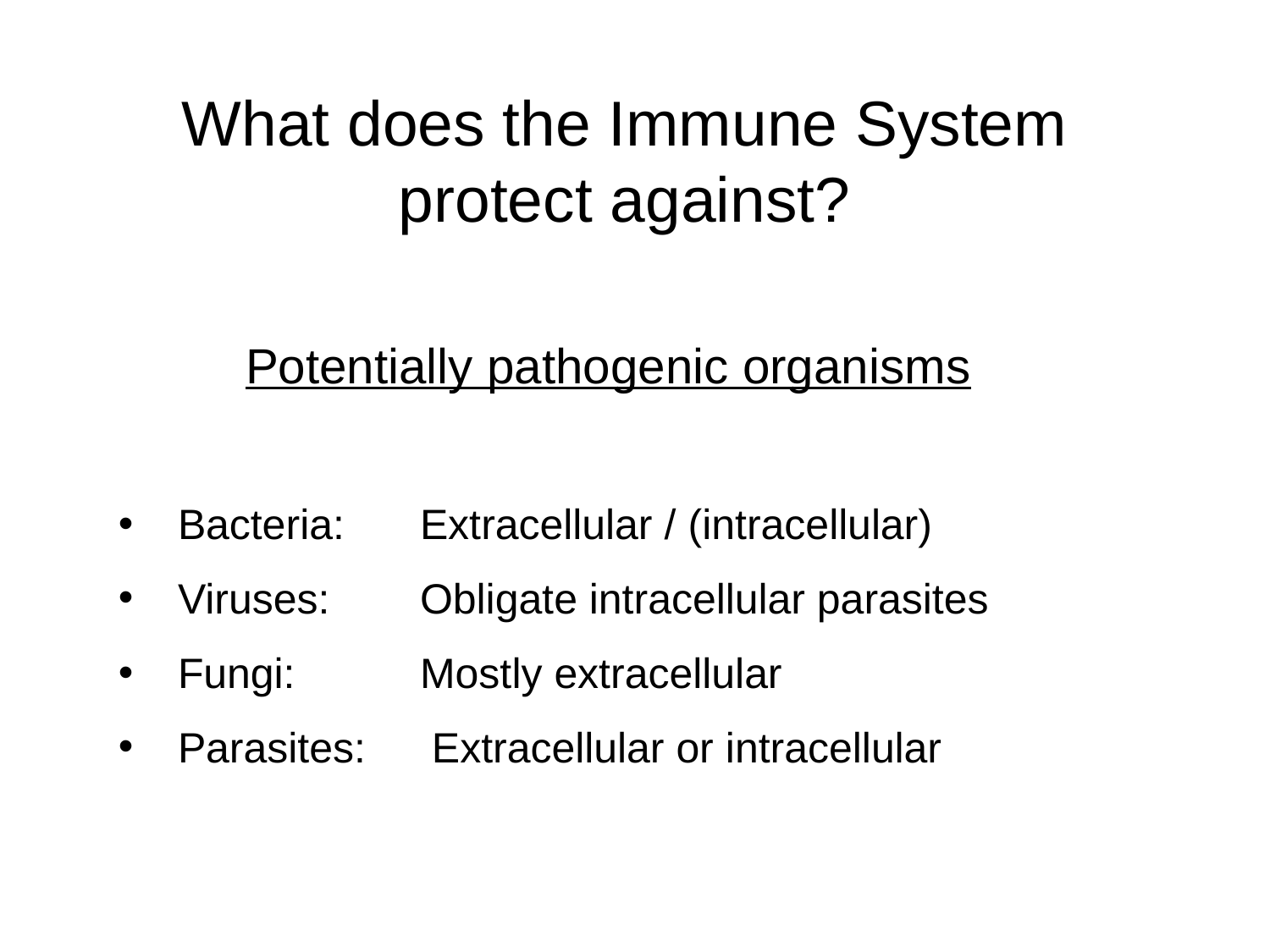

What does the Immune System protect against?
Potentially pathogenic organisms
 Bacteria:	Extracellular / (intracellular)
 Viruses:	Obligate intracellular parasites
 Fungi:	Mostly extracellular
 Parasites:	 Extracellular or intracellular